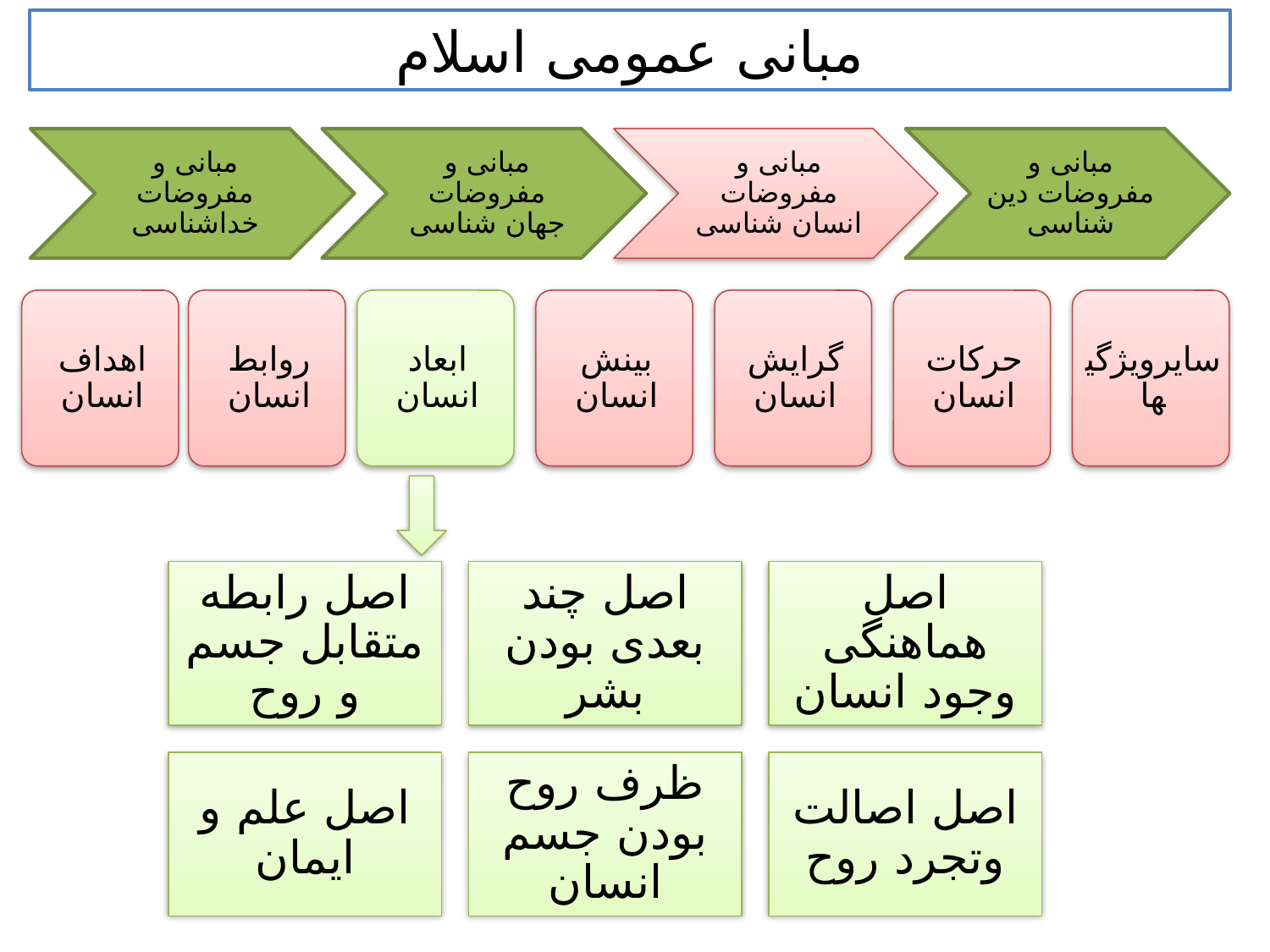

مبانی عمومی اسلام
مبانی و مفروضات خداشناسی
مبانی و مفروضات جهان شناسی
مبانی و مفروضات انسان شناسی
مبانی و مفروضات دین شناسی
اهداف انسان
روابط انسان
ابعاد انسان
بینش انسان
گرایش انسان
حرکات انسان
سایرویژگیها

اصل رابطه متقابل جسم و روح
اصل چند بعدی بودن بشر
اصل هماهنگی وجود انسان
اصل علم و ایمان
ظرف روح بودن جسم انسان
اصل اصالت وتجرد روح